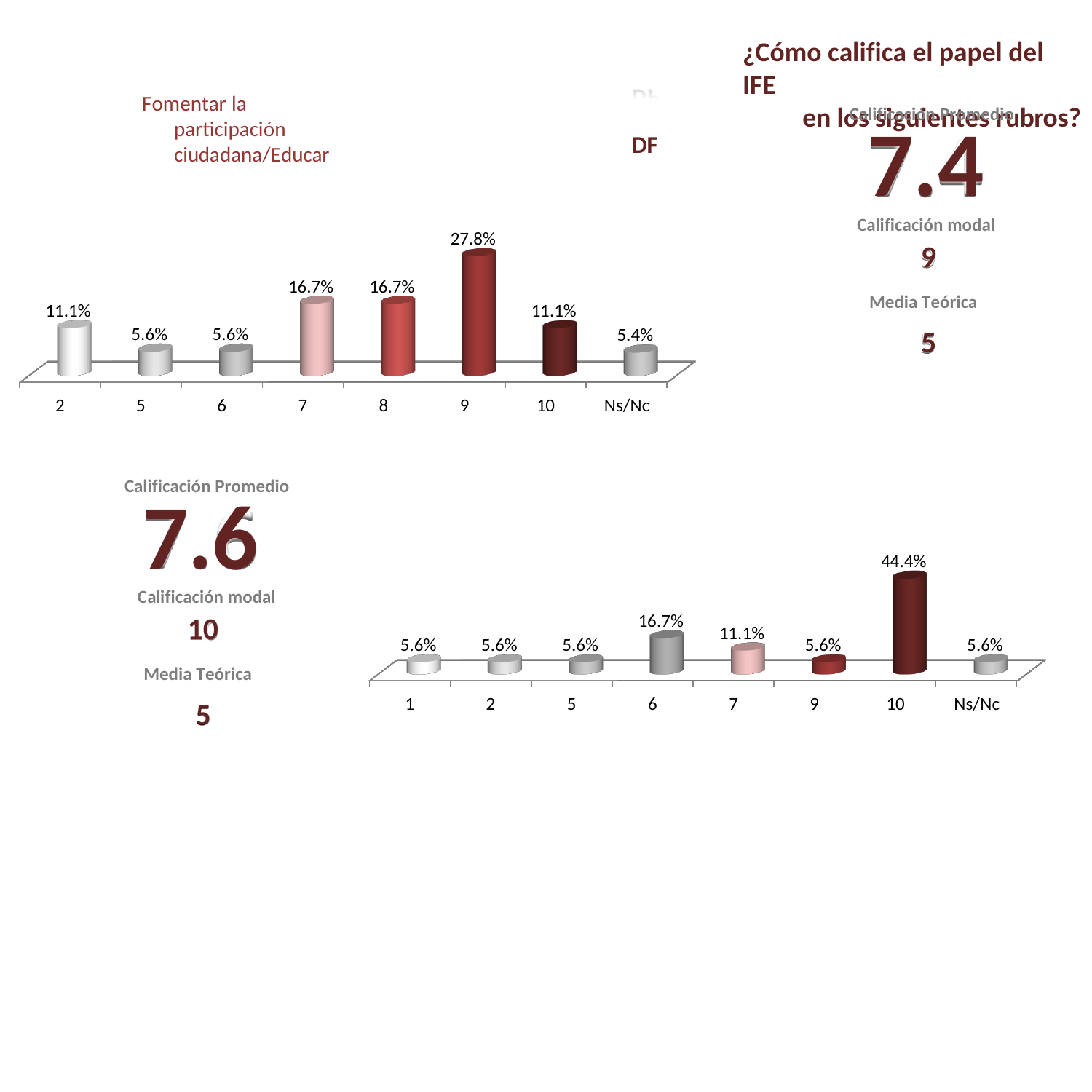

¿Cómo califica el papel del IFE
en los siguientes rubros?
DF

Fomentar la participación ciudadana/Educar
Calificación Promedio
7.4
Calificación modal
9

Media Teórica

5

27.8%

16.7%
16.7%
11.1%
11.1%

5.6%
5.6%
5.4%

2
5
6
7
8
9
10
Ns/Nc

Calificación Promedio
7.6
Calificación modal

44.4%

16.7%
10

Media Teórica

5
11.1%
5.6%
5.6%
5.6%
5.6%
5.6%

1
2
5
6
7
9
10
Ns/Nc